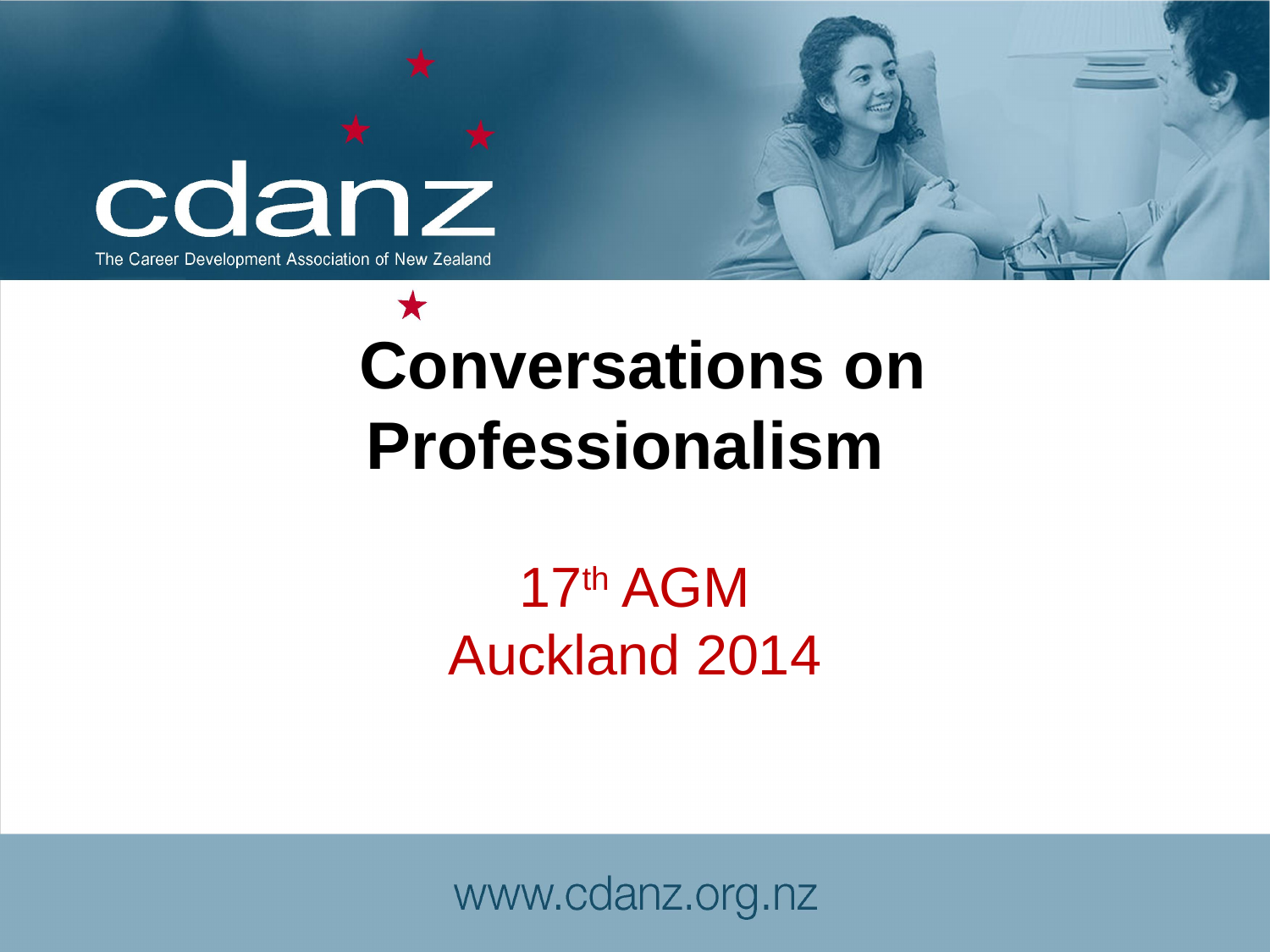

# Conversations on Professionalism 17th AGM Auckland 2014